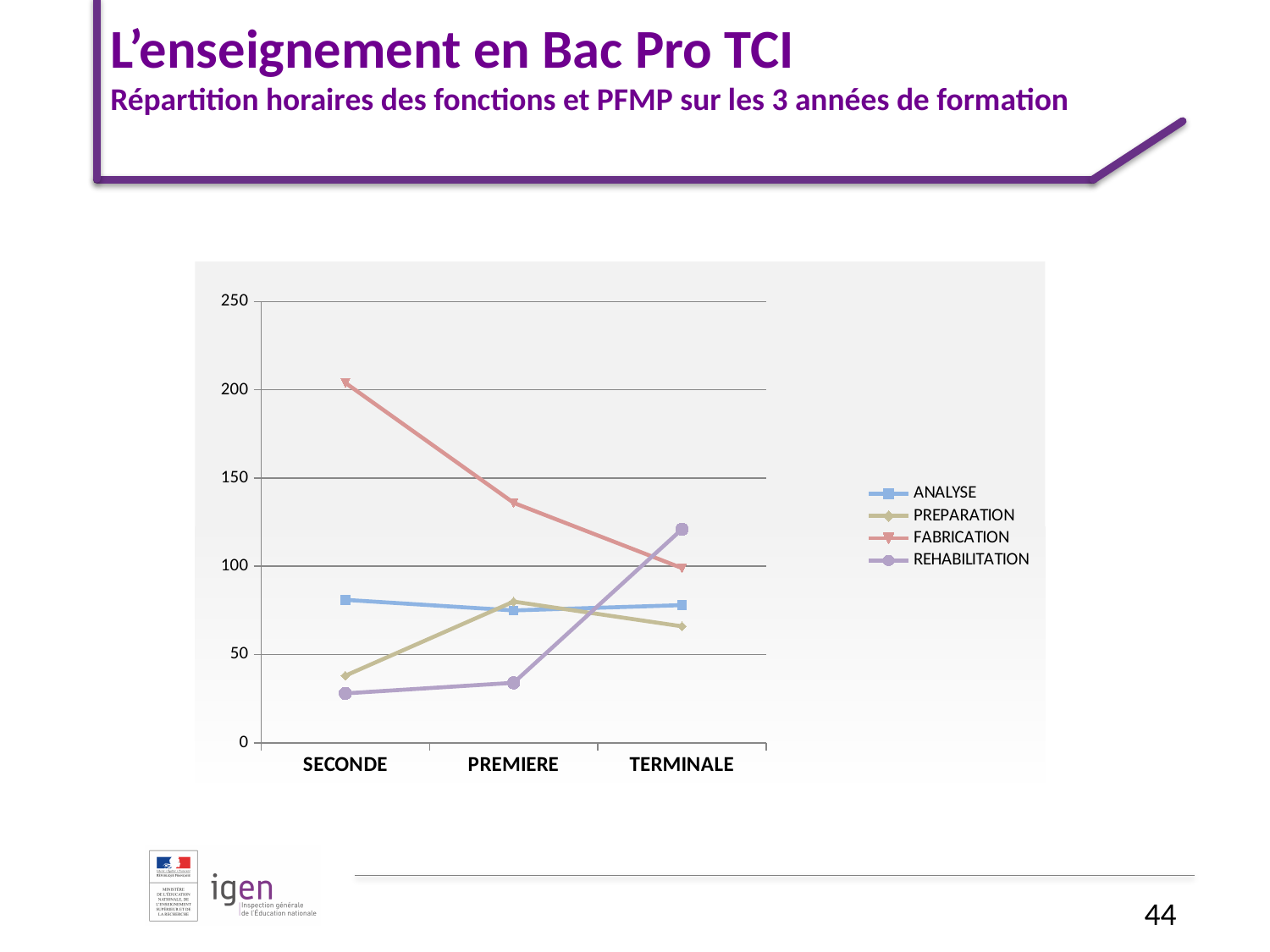

# L’enseignement en Bac Pro TCI Répartition horaires des fonctions et PFMP sur les 3 années de formation

### Chart

| Category |  |  |  |  |
|---|---|---|---|---|
| SECONDE | 81.0 | 38.0 | 204.0 | 28.0 |
| PREMIERE | 75.0 | 80.0 | 136.0 | 34.0 |
| TERMINALE | 78.0 | 66.0 | 99.0 | 121.0 |
44